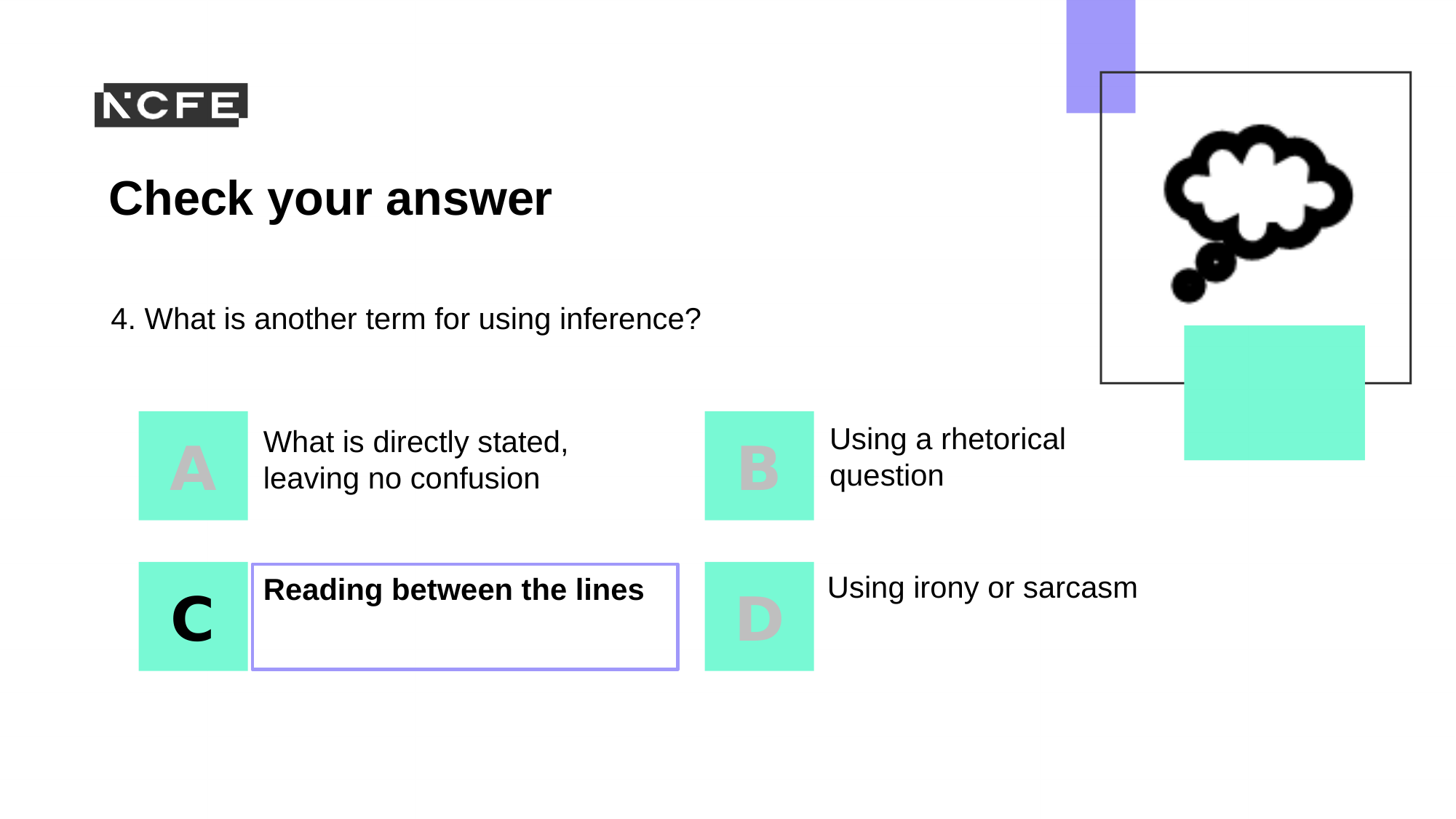

4. What is another term for using inference?
Using a rhetorical question
What is directly stated, leaving no confusion

Using irony or sarcasm
Reading between the lines